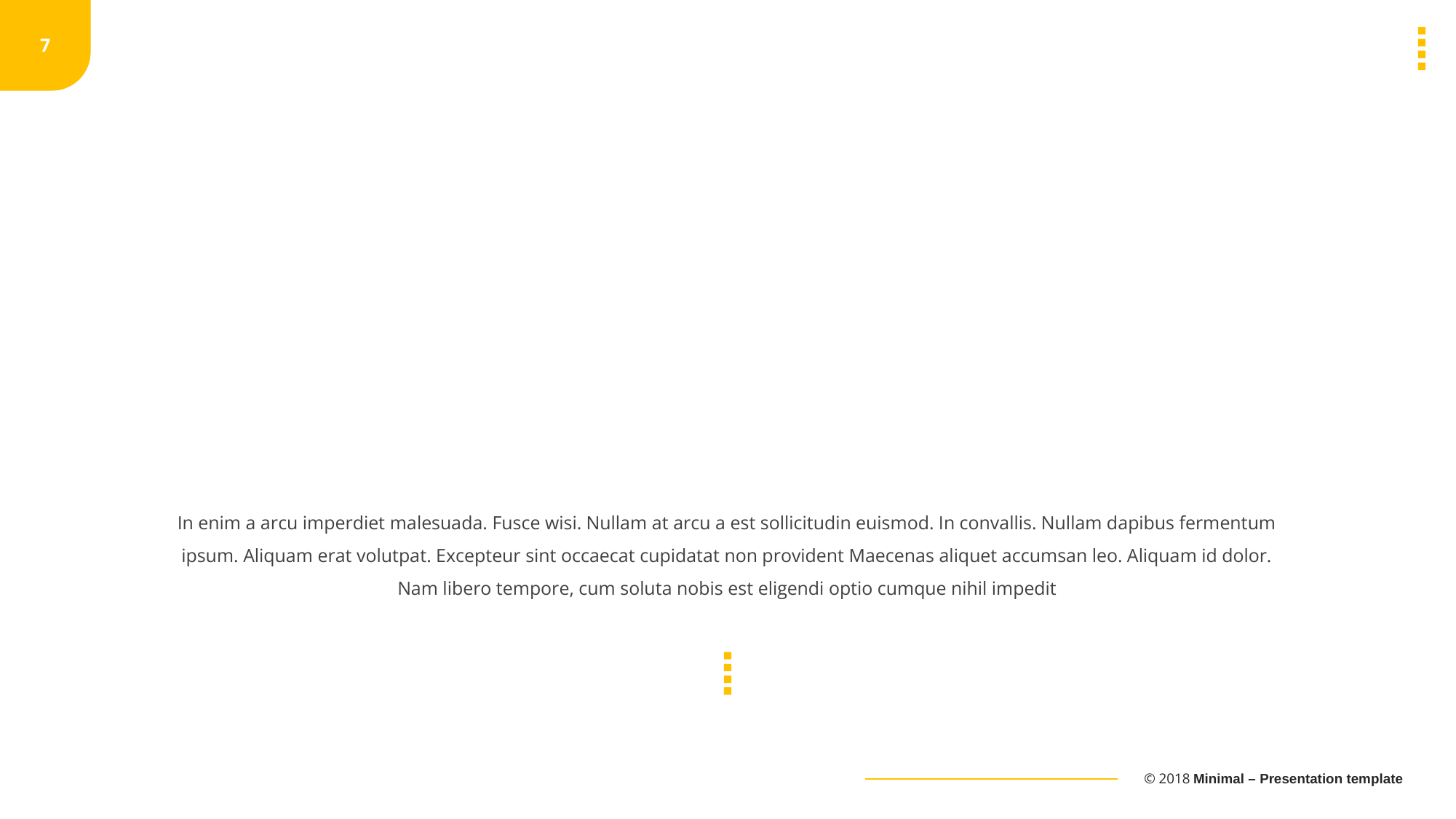

In enim a arcu imperdiet malesuada. Fusce wisi. Nullam at arcu a est sollicitudin euismod. In convallis. Nullam dapibus fermentum ipsum. Aliquam erat volutpat. Excepteur sint occaecat cupidatat non provident Maecenas aliquet accumsan leo. Aliquam id dolor. Nam libero tempore, cum soluta nobis est eligendi optio cumque nihil impedit